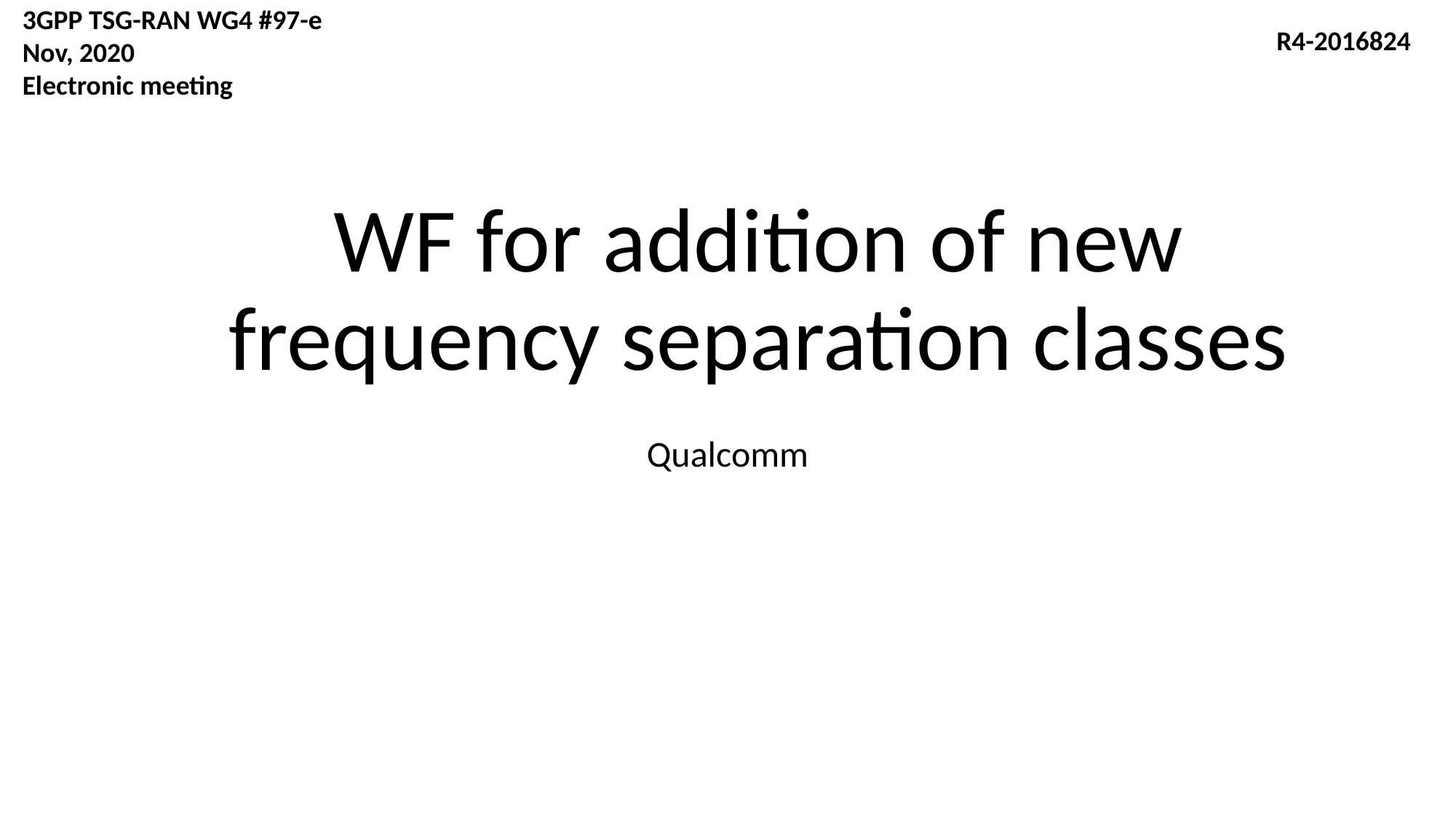

3GPP TSG-RAN WG4 #97-e
Nov, 2020
Electronic meeting
R4-2016824
# WF for addition of new frequency separation classes
Qualcomm